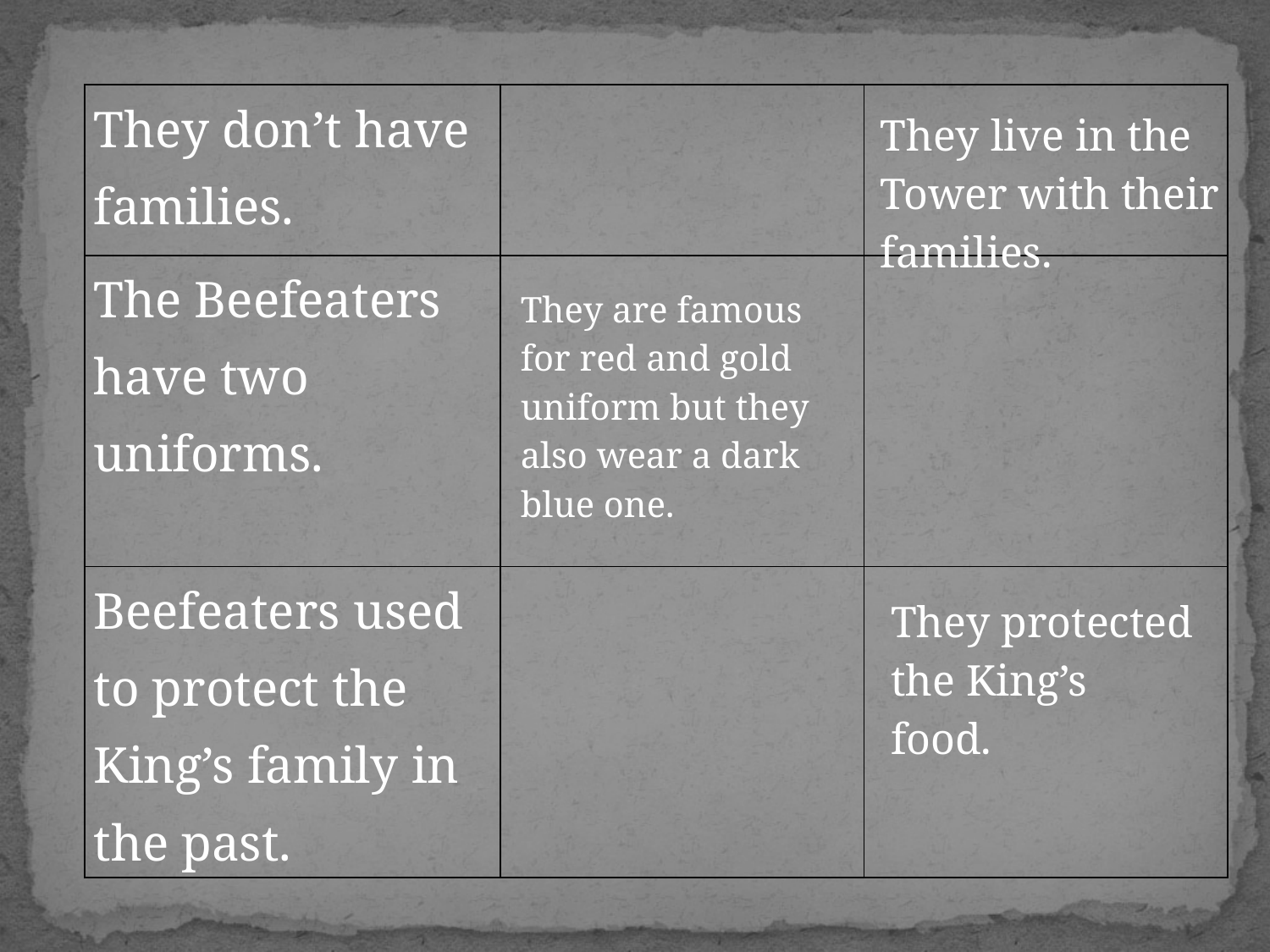

| They don’t have families. |  |  |
| --- | --- | --- |
| The Beefeaters have two uniforms. |  |  |
| Beefeaters used to protect the King’s family in the past. |  |  |
They live in the Tower with their families.
They are famous for red and gold uniform but they also wear a dark blue one.
They protected the King’s food.